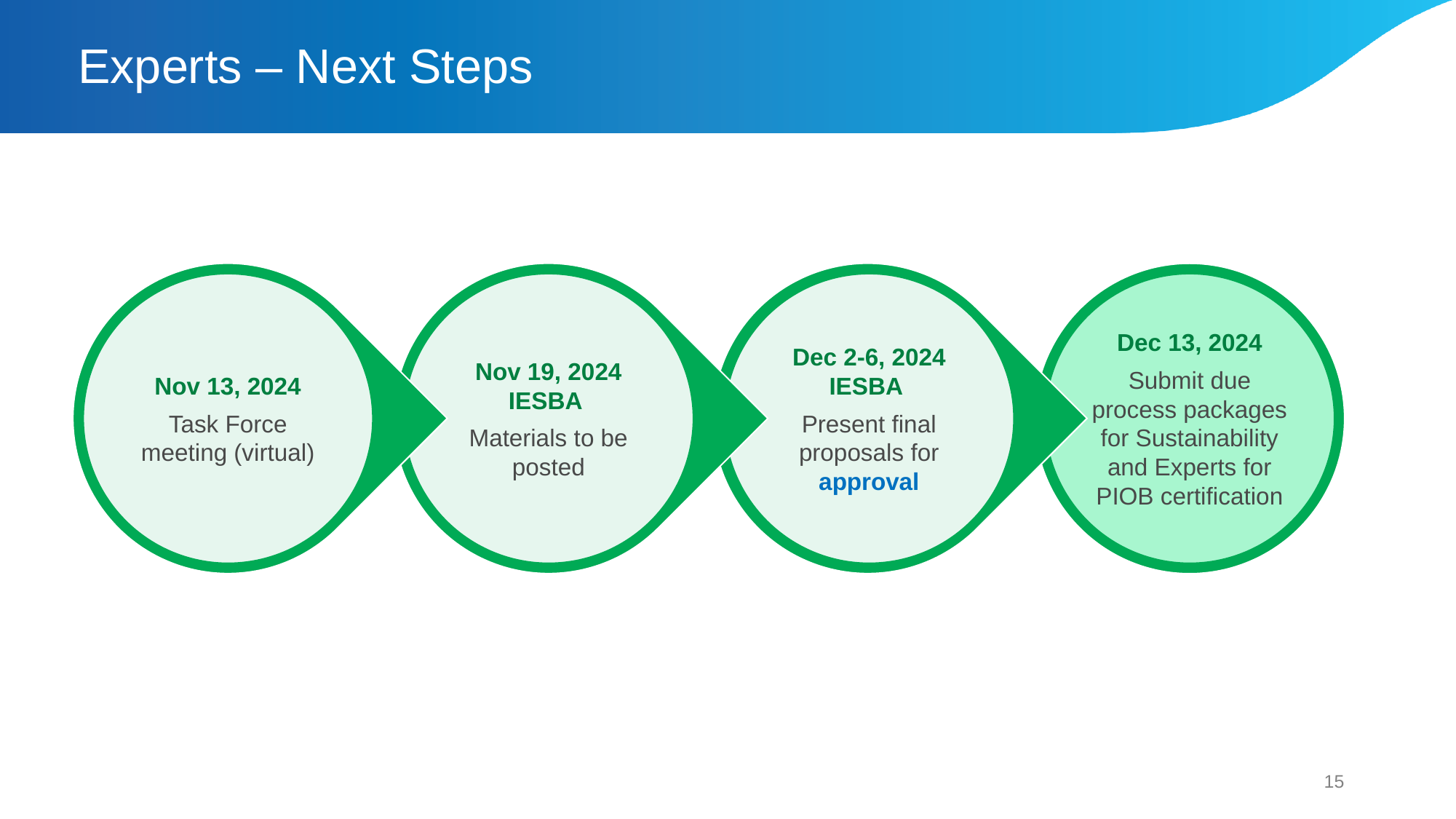

# Experts – Next Steps
Dec 13, 2024
Submit due process packages for Sustainability and Experts for PIOB certification
Dec 2-6, 2024 IESBA
Present final proposals for approval
Nov 19, 2024 IESBA
Materials to be posted
Nov 13, 2024
Task Force meeting (virtual)

15